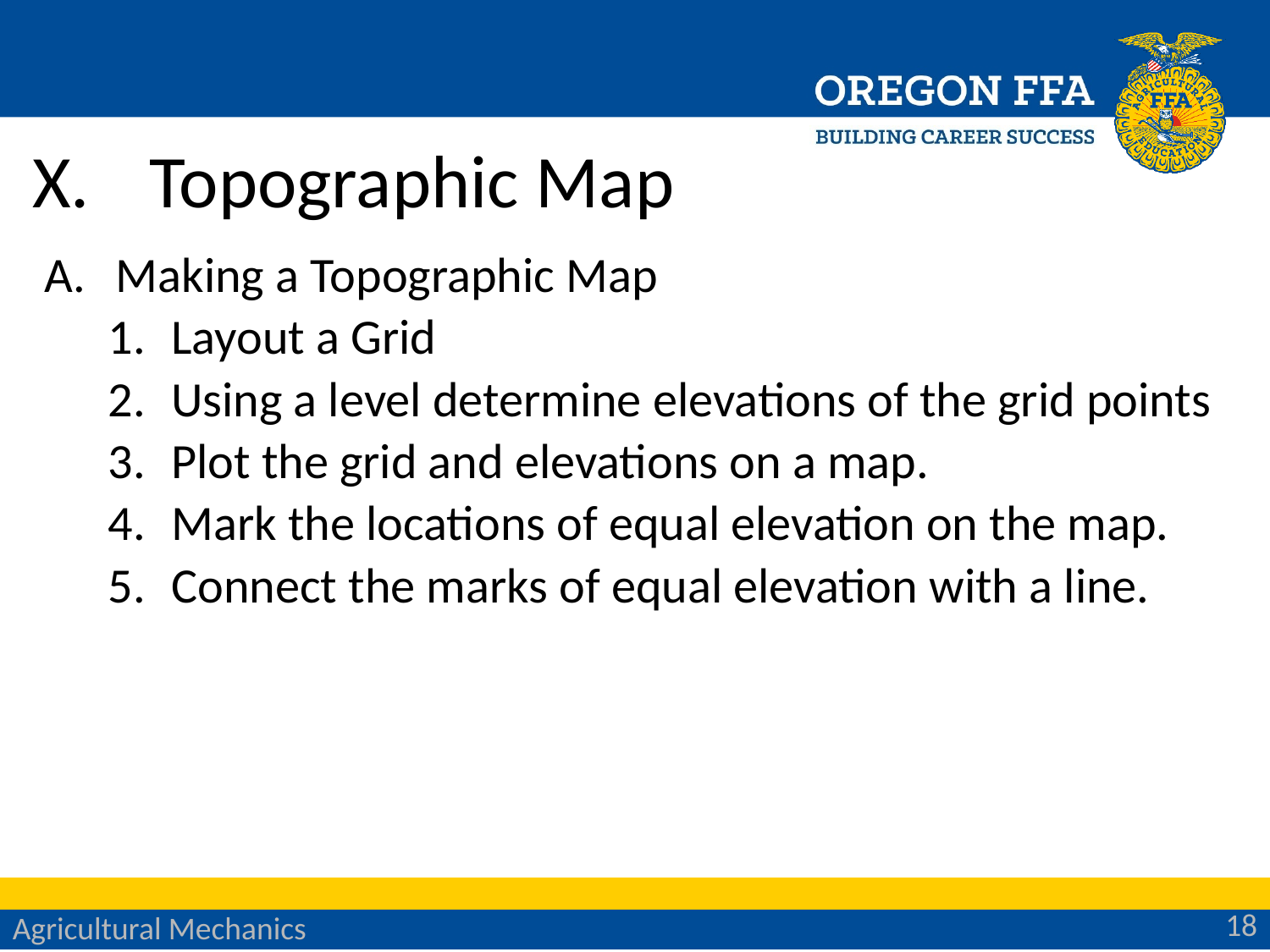

Topographic Map
Making a Topographic Map
Layout a Grid
Using a level determine elevations of the grid points
Plot the grid and elevations on a map.
Mark the locations of equal elevation on the map.
Connect the marks of equal elevation with a line.

18
Agricultural Mechanics